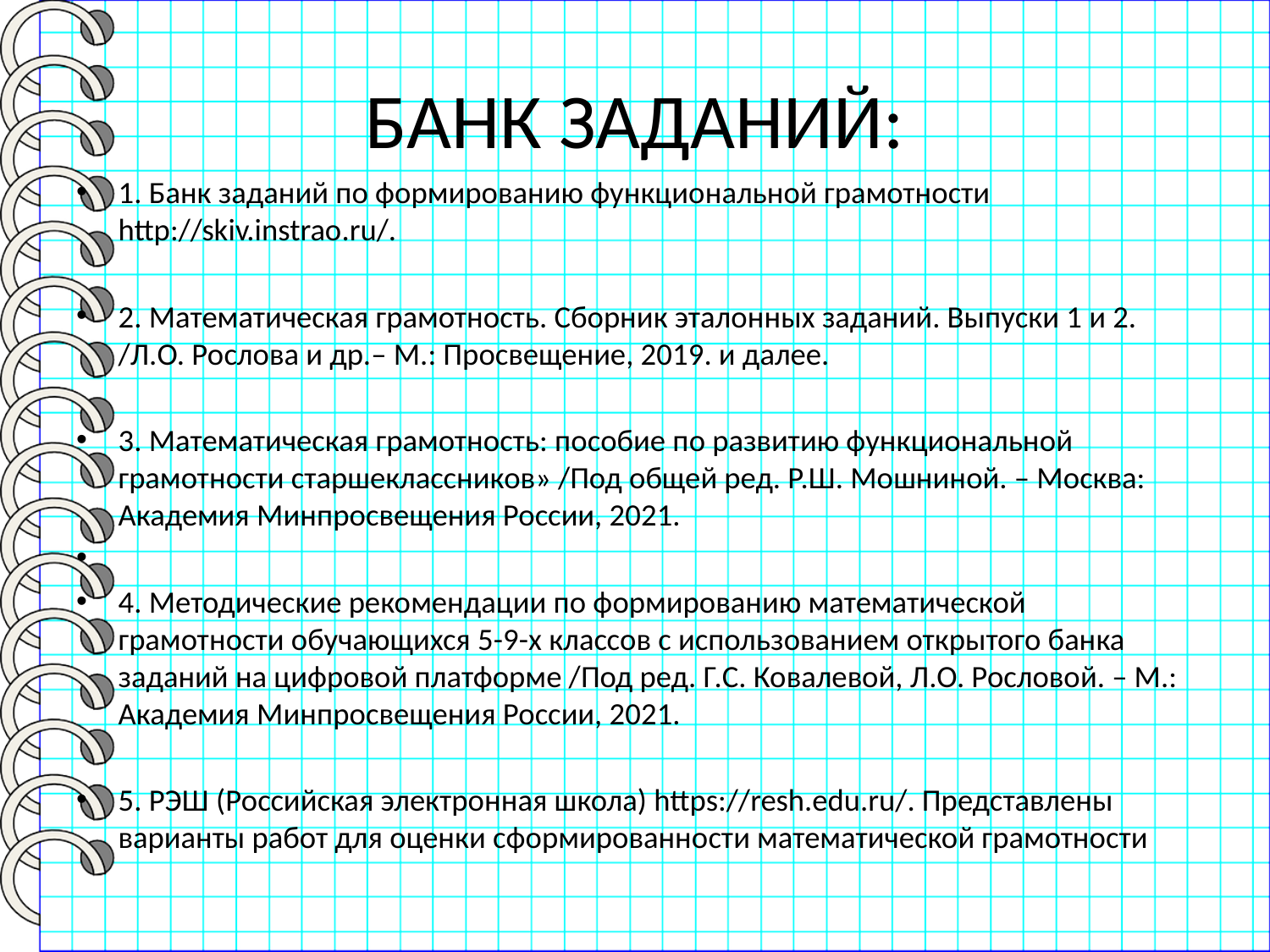

# БАНК ЗАДАНИЙ:
1. Банк заданий по формированию функциональной грамотности http://skiv.instrao.ru/.

2. Математическая грамотность. Сборник эталонных заданий. Выпуски 1 и 2. /Л.О. Рослова и др.– М.: Просвещение, 2019. и далее.

3. Математическая грамотность: пособие по развитию функциональной грамотности старшеклассников» /Под общей ред. Р.Ш. Мошниной. – Москва: Академия Минпросвещения России, 2021.

4. Методические рекомендации по формированию математической грамотности обучающихся 5-9-х классов с использованием открытого банка заданий на цифровой платформе /Под ред. Г.С. Ковалевой, Л.О. Рословой. – М.: Академия Минпросвещения России, 2021.

5. РЭШ (Российская электронная школа) https://resh.edu.ru/. Представлены варианты работ для оценки сформированности математической грамотности